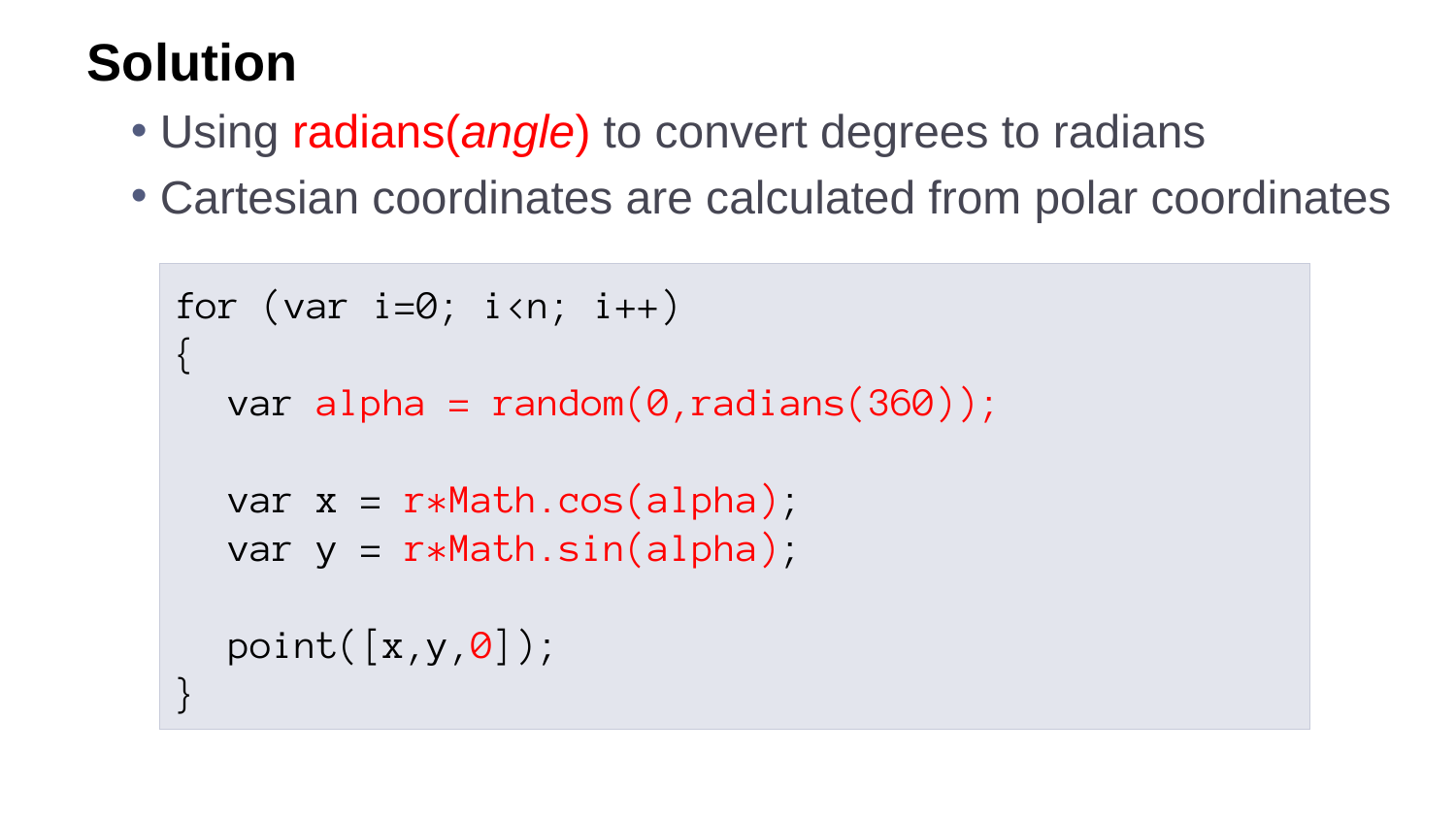

Solution
Using radians(angle) to convert degrees to radians
Cartesian coordinates are calculated from polar coordinates
for (var i=0; i<n; i++)
{
	var alpha = random(0,radians(360));

	var x = r*Math.cos(alpha);
	var y = r*Math.sin(alpha);

	point([x,y,0]);
}